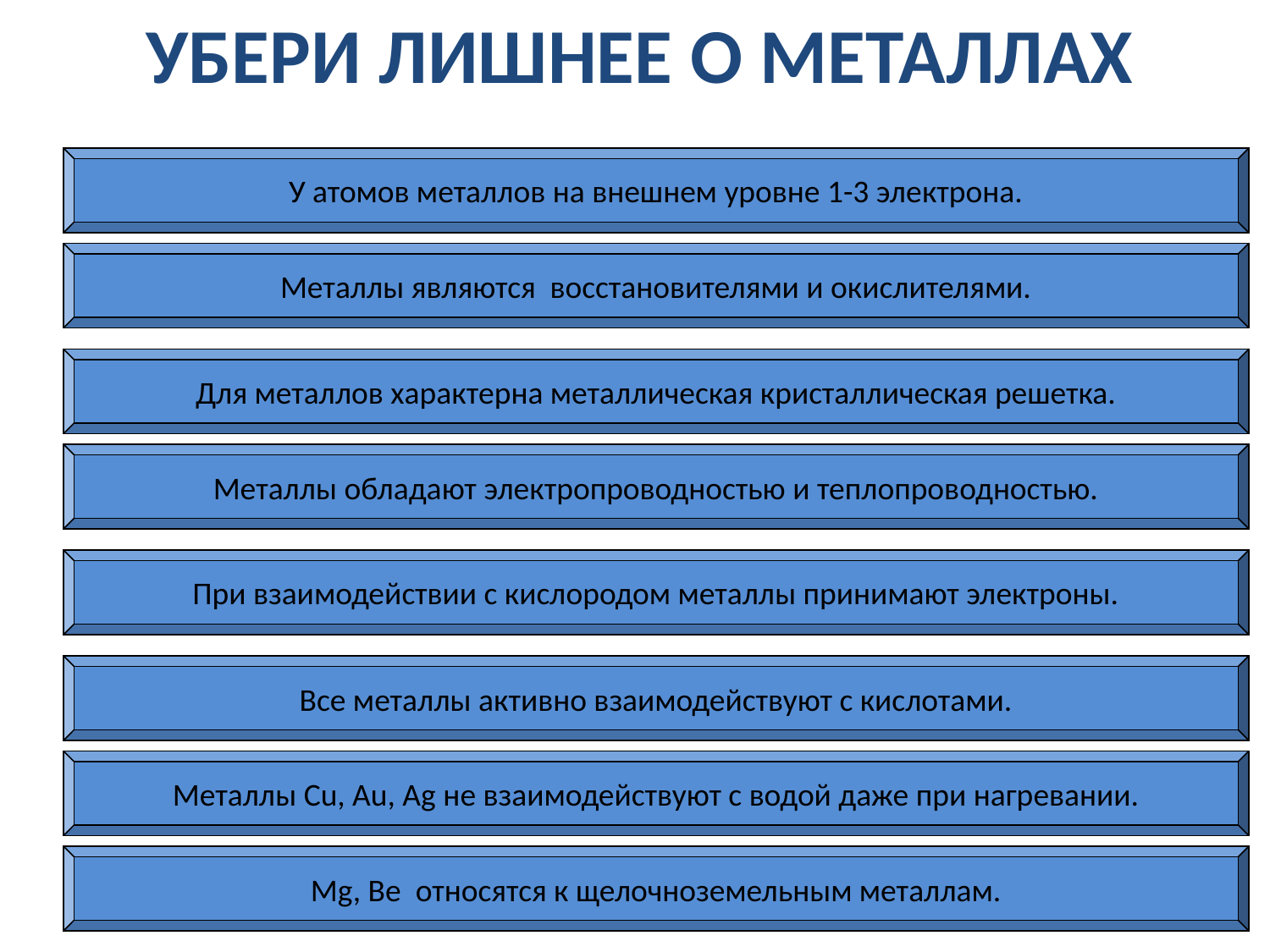

Убери лишнее о металлах
У атомов металлов на внешнем уровне 1-3 электрона.
У атомов металлов на внешнем уровне 1-3 электрона.
Металлы являются  восстановителями и окислителями.
Для металлов характерна металлическая кристаллическая решетка.
Для металлов характерна металлическая кристаллическая решетка.
Металлы обладают электропроводностью и теплопроводностью.
Металлы обладают электропроводностью и теплопроводностью.
При взаимодействии с кислородом металлы принимают электроны.
Все металлы активно взаимодействуют с кислотами.
Металлы Сu, Au, Ag не взаимодействуют с водой даже при нагревании.
Металлы Сu, Au, Ag не взаимодействуют с водой даже при нагревании.
Мg, Be  относятся к щелочноземельным металлам.